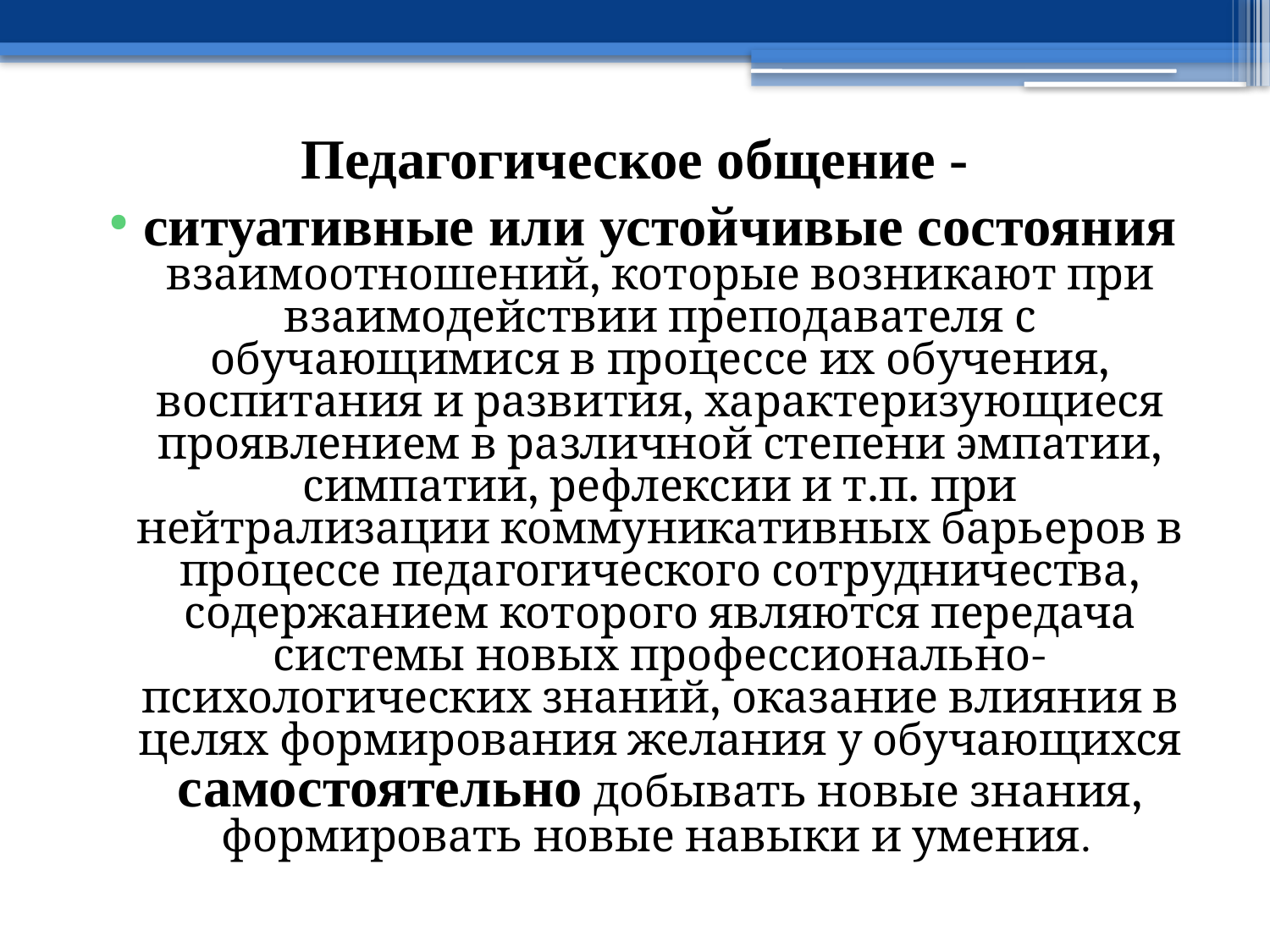

# Педагогическое общение -
ситуативные или устойчивые состояния взаимоотношений, которые возникают при взаимодействии преподавателя с обучающимися в процессе их обучения, воспитания и развития, характеризующиеся проявлением в различной степени эмпатии, симпатии, рефлексии и т.п. при нейтрализации коммуникативных барьеров в процессе педагогического сотрудничества, содержанием которого являются передача системы новых профессионально-психологических знаний, оказание влияния в целях формирования желания у обучающихся самостоятельно добывать новые знания, формировать новые навыки и умения.